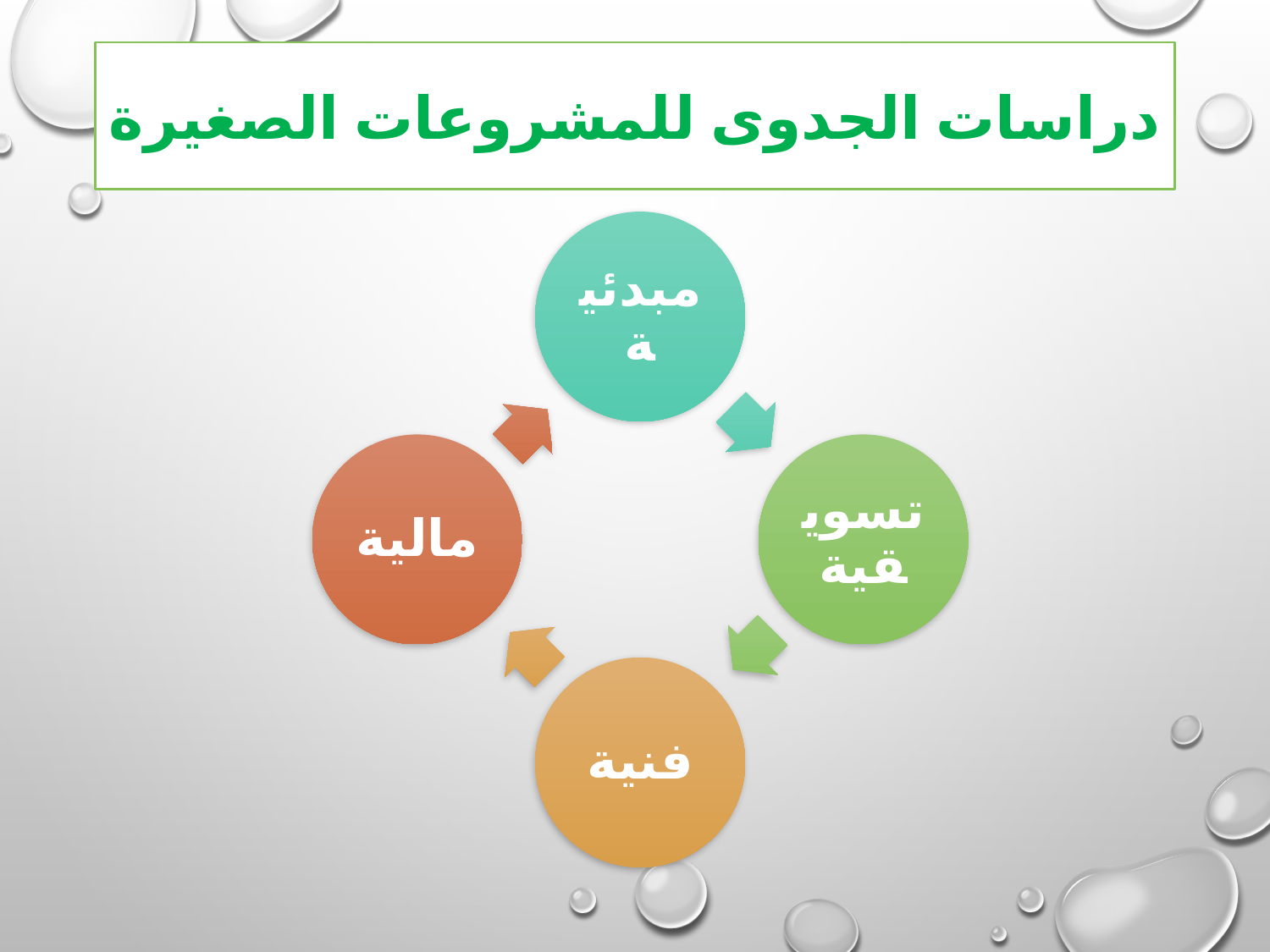

# دراسات الجدوى للمشروعات الصغيرة
مبدئية

تسويقية

فنية

مالية